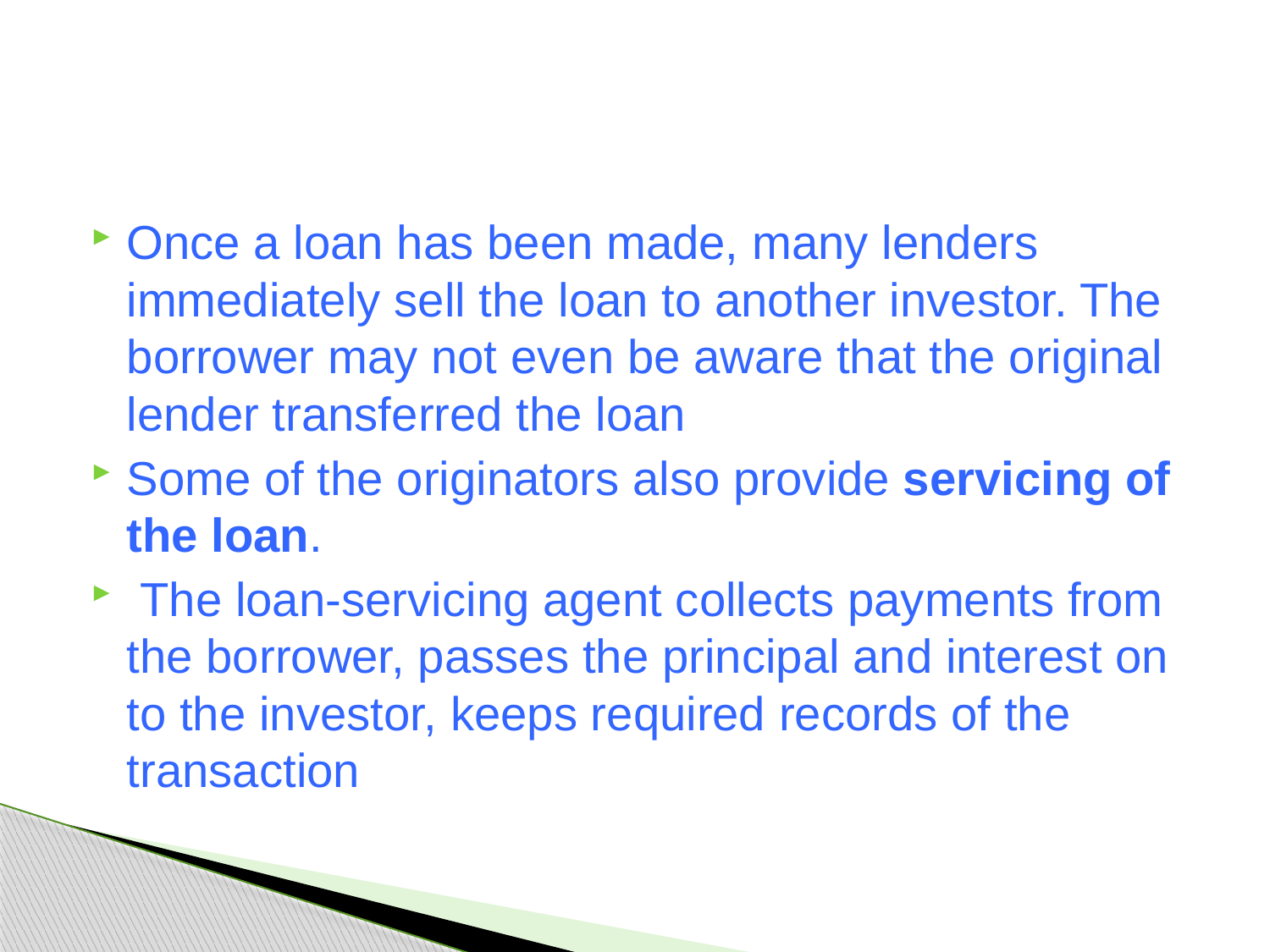

#
Once a loan has been made, many lenders immediately sell the loan to another investor. The borrower may not even be aware that the original lender transferred the loan
Some of the originators also provide servicing of the loan.
 The loan-servicing agent collects payments from the borrower, passes the principal and interest on to the investor, keeps required records of the transaction